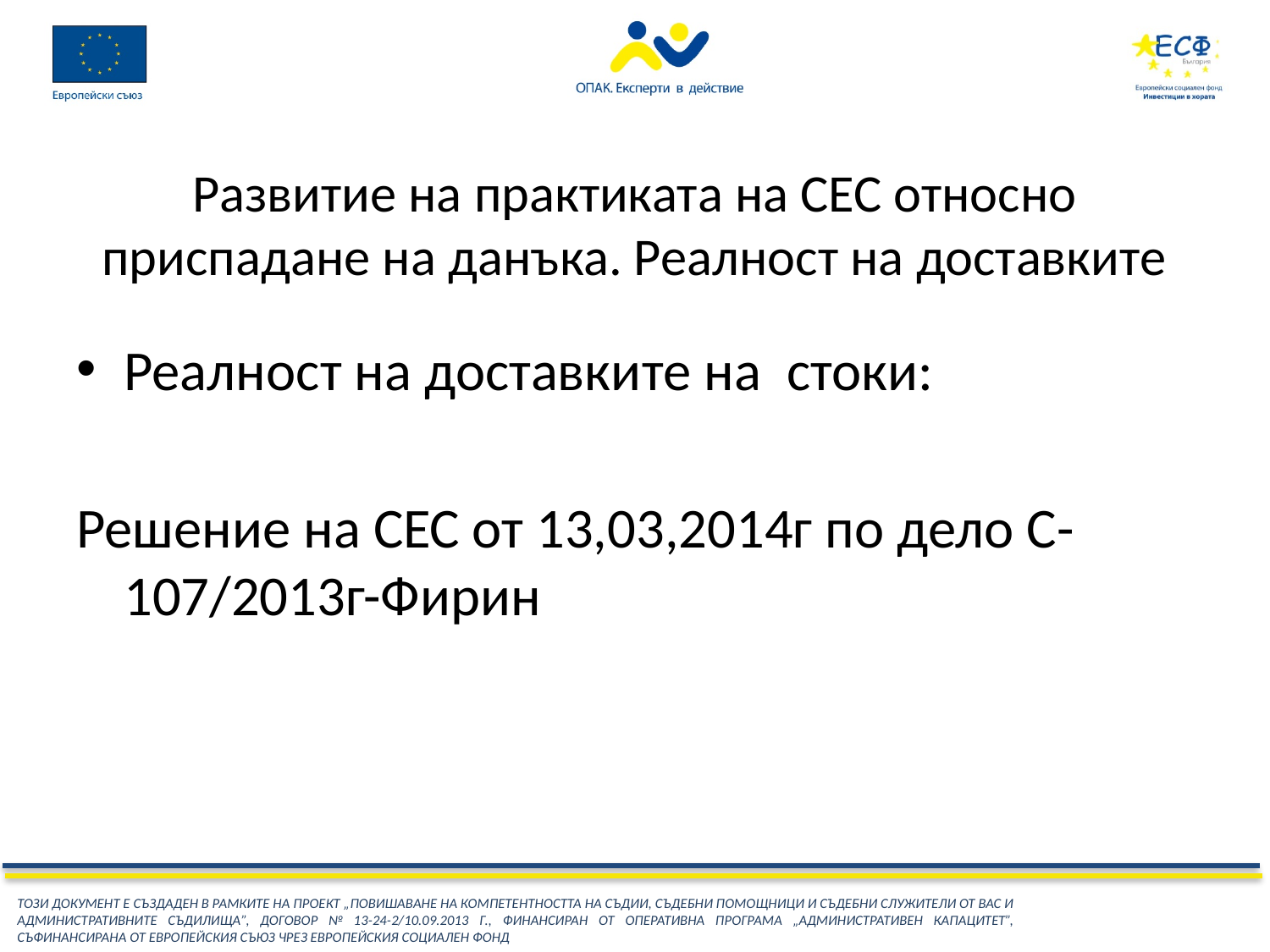

# Развитие на практиката на СЕС относно приспадане на данъка. Реалност на доставките
Реалност на доставките на  стоки:

Решение на СЕС от 13,03,2014г по дело С-107/2013г-Фирин